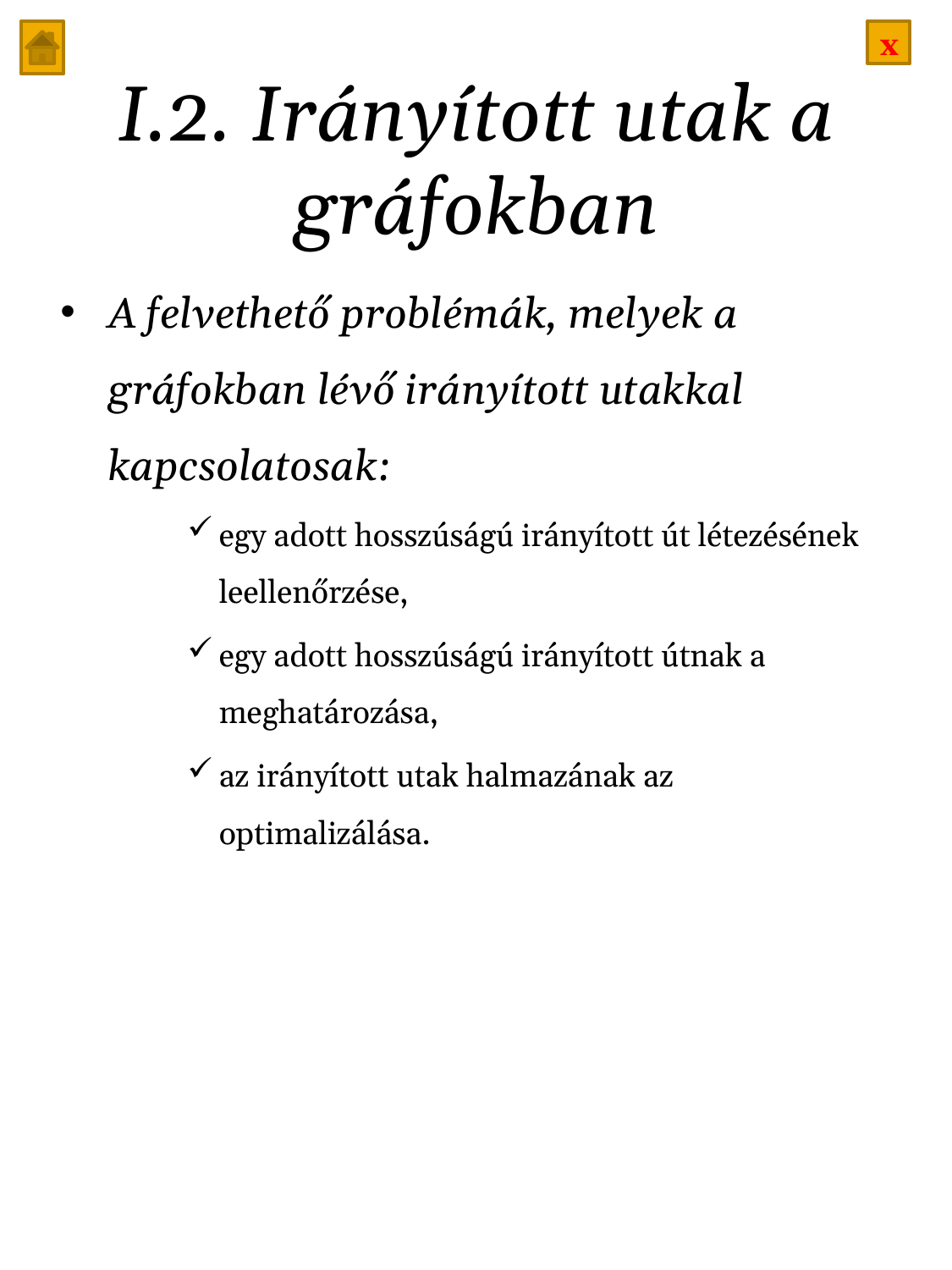

# I.2. Irányított utak a gráfokban
A felvethető problémák, melyek a gráfokban lévő irányított utakkal kapcsolatosak:
egy adott hosszúságú irányított út létezésének leellenőrzése,
egy adott hosszúságú irányított útnak a meghatározása,
az irányított utak halmazának az optimalizálása.